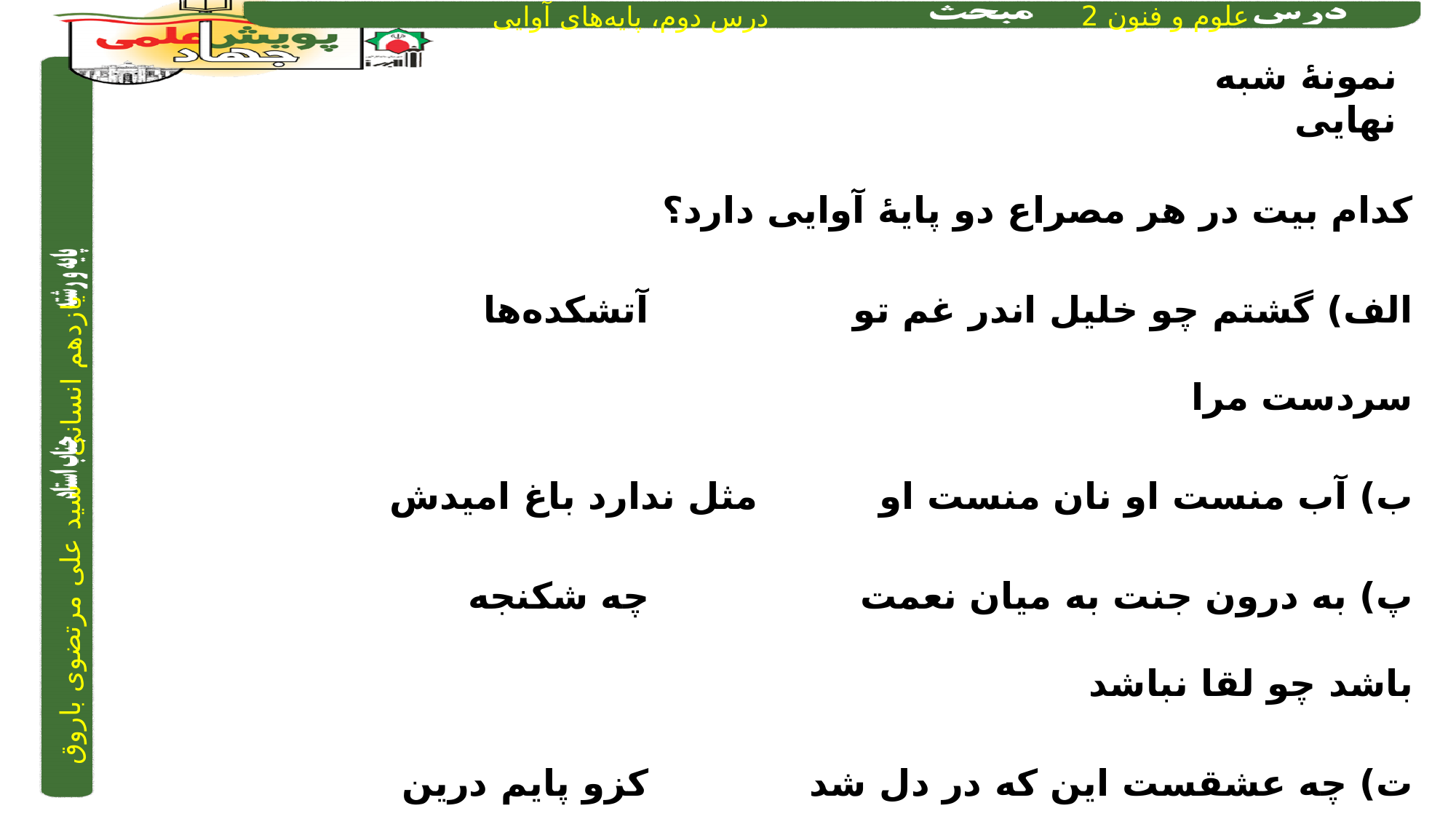

نمونۀ شبه نهایی
کدام بیت در هر مصراع دو پایۀ آوایی دارد؟
الف) گشتم چو خلیل اندر غم تو			آتشکده‌ها سردست مرا
ب) آب منست او نان منست او			مثل ندارد باغ امیدش
پ) به درون جنت به میان نعمت			چه شکنجه باشد چو لقا نباشد
ت) چه عشقست این که در دل شد			کزو پایم درین گل شد
پاسخ: ت